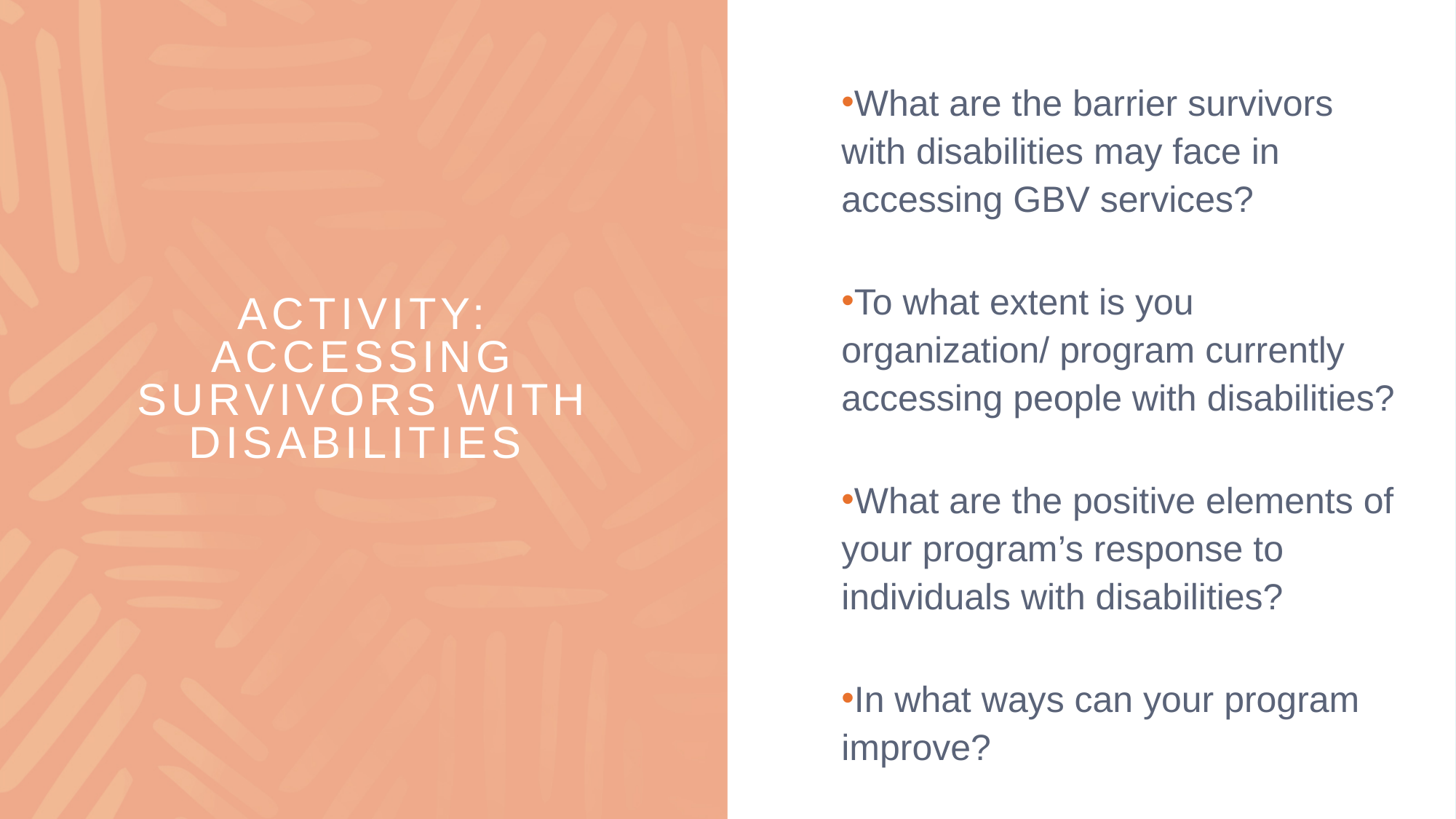

What are the barrier survivors with disabilities may face in accessing GBV services?
To what extent is you organization/ program currently accessing people with disabilities?
What are the positive elements of your program’s response to individuals with disabilities?
In what ways can your program improve?

# Activity: Accessing Survivors with disabilities